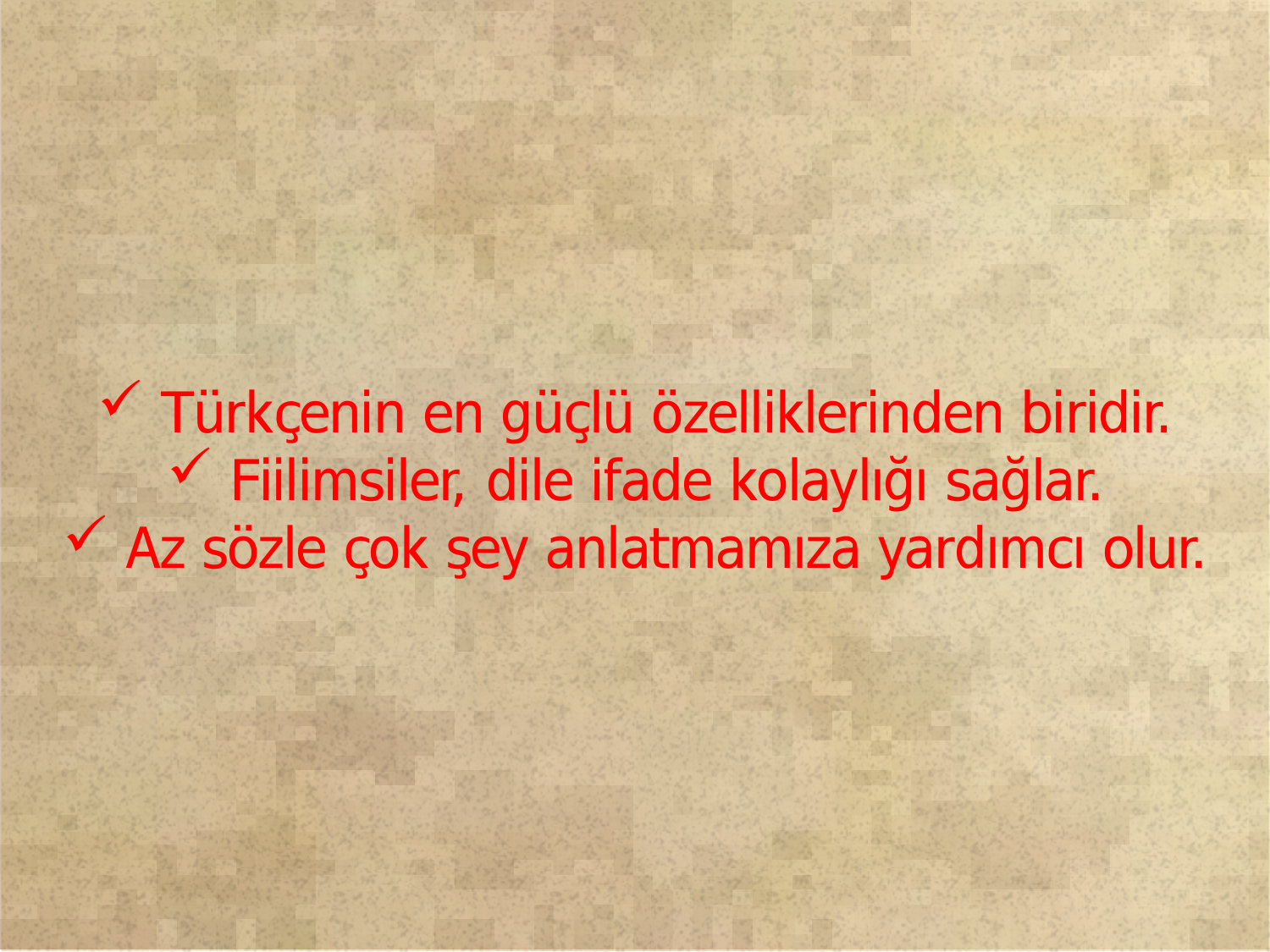

Türkçenin en güçlü özelliklerinden biridir.
Fiilimsiler, dile ifade kolaylığı sağlar.
Az sözle çok şey anlatmamıza yardımcı olur.